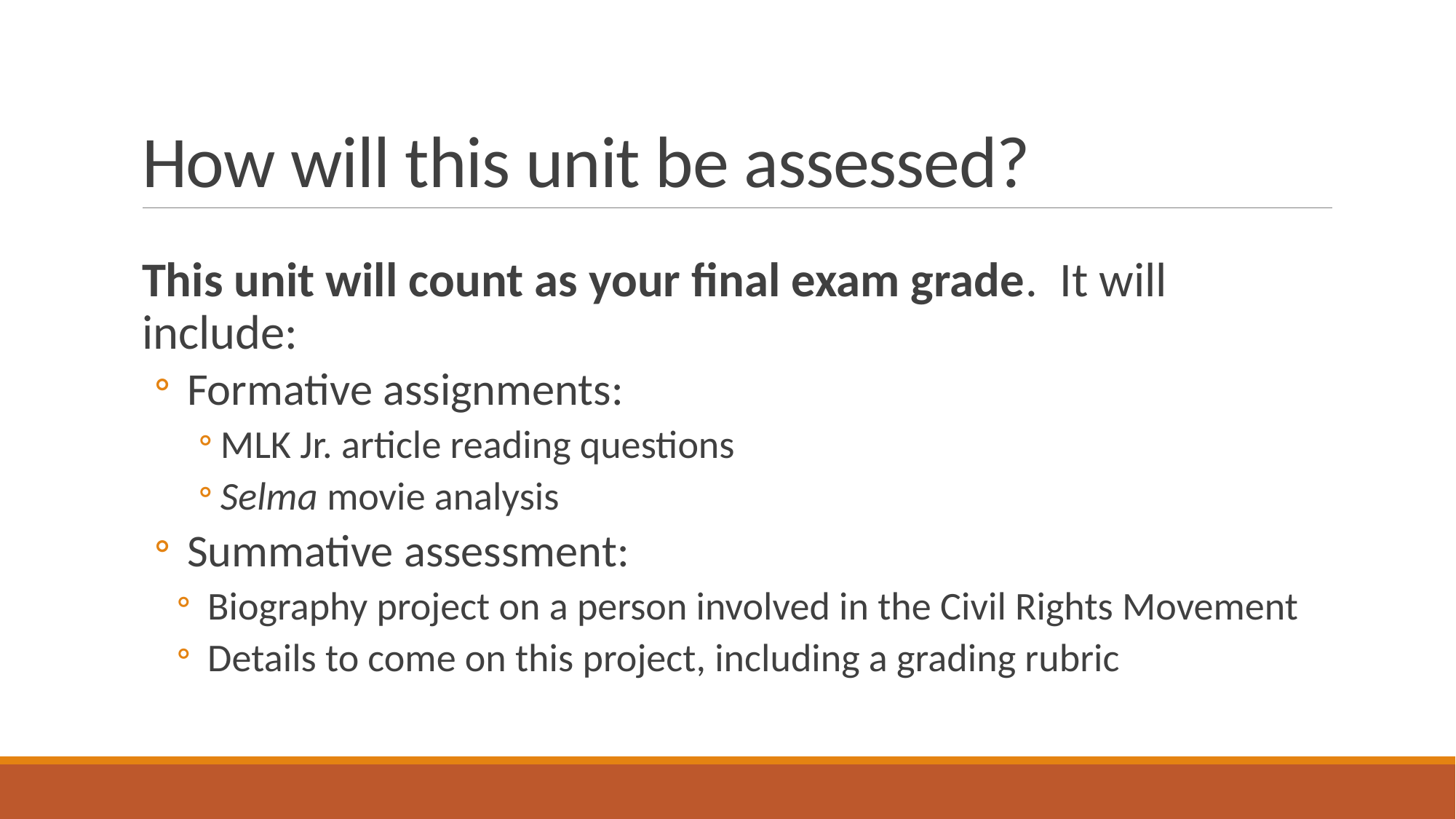

# How will this unit be assessed?
This unit will count as your final exam grade.  It will include:
 Formative assignments:
MLK Jr. article reading questions
Selma movie analysis
 Summative assessment:
 Biography project on a person involved in the Civil Rights Movement
 Details to come on this project, including a grading rubric